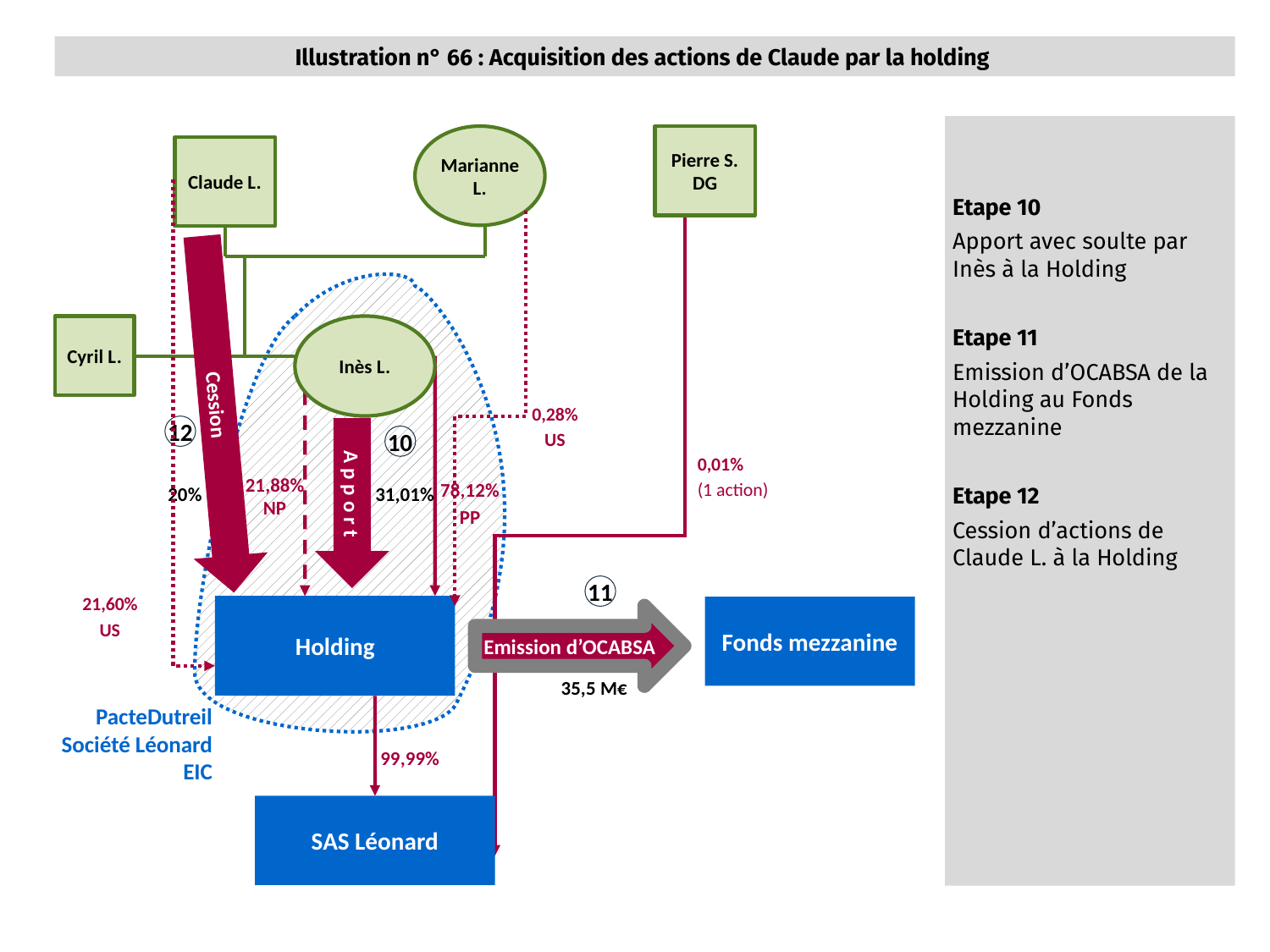

Illustration n° 66 : Acquisition des actions de Claude par la holding

Etape 10
Apport avec soulte par Inès à la Holding

Etape 11
Emission d’OCABSA de la Holding au Fonds mezzanine

Etape 12
Cession d’actions de Claude L. à la Holding

Marianne L.
Pierre S.
DG
Claude L.

Cyril L.
Inès L.

Cession
0,28%
US
12
10
0,01%
(1 action)
A p p o r t
21,88%
NP
78,12%
PP
20%
31,01%
11
21,60%
US
Holding
Fonds mezzanine
Emission d’OCABSA
35,5 M€

PacteDutreil
Société Léonard
EIC
99,99%
SAS Léonard